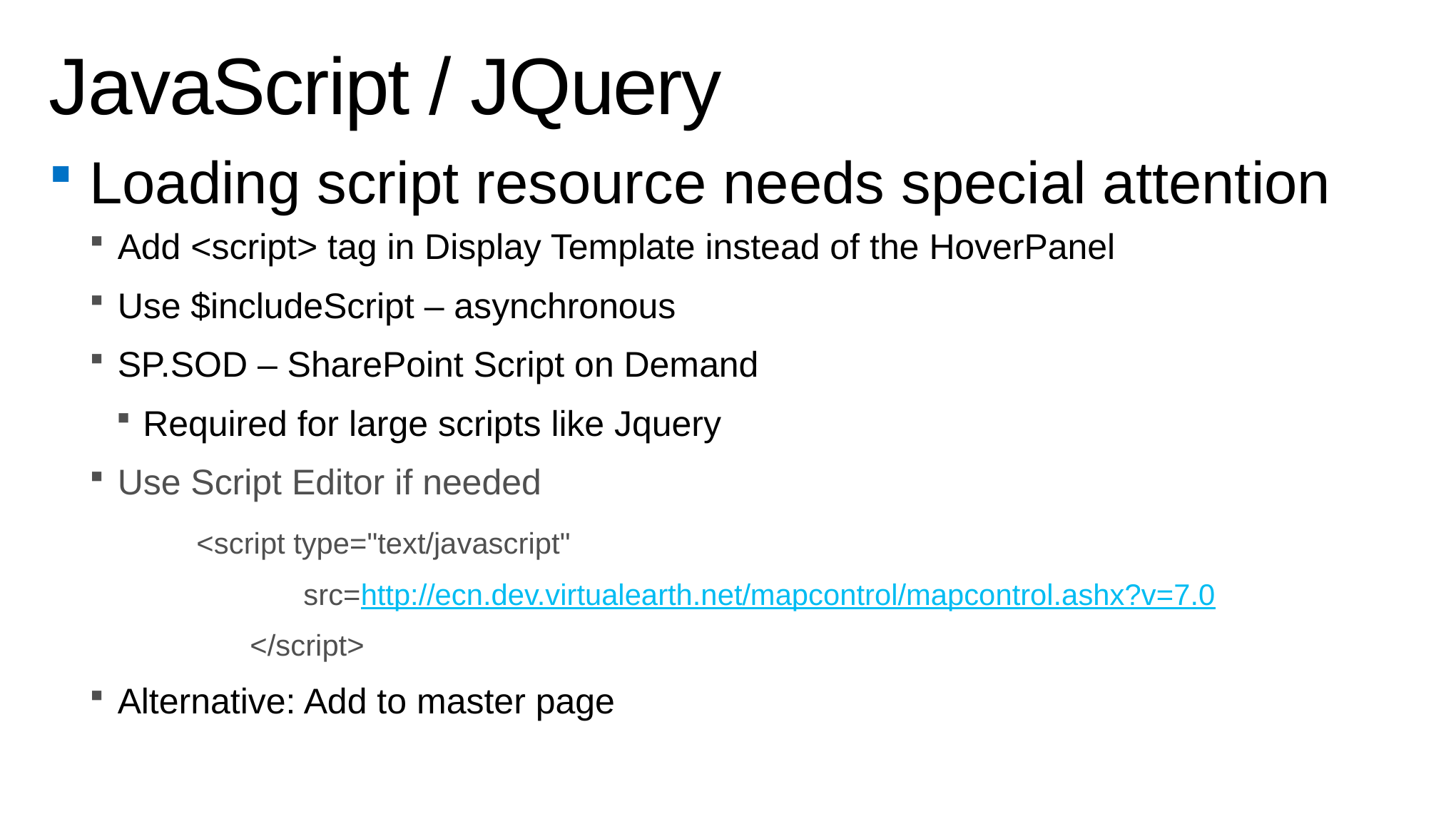

# JavaScript / JQuery
Loading script resource needs special attention
Add <script> tag in Display Template instead of the HoverPanel
Use $includeScript – asynchronous
SP.SOD – SharePoint Script on Demand
Required for large scripts like Jquery
Use Script Editor if needed
	<script type="text/javascript"
		src=http://ecn.dev.virtualearth.net/mapcontrol/mapcontrol.ashx?v=7.0
	</script>
Alternative: Add to master page